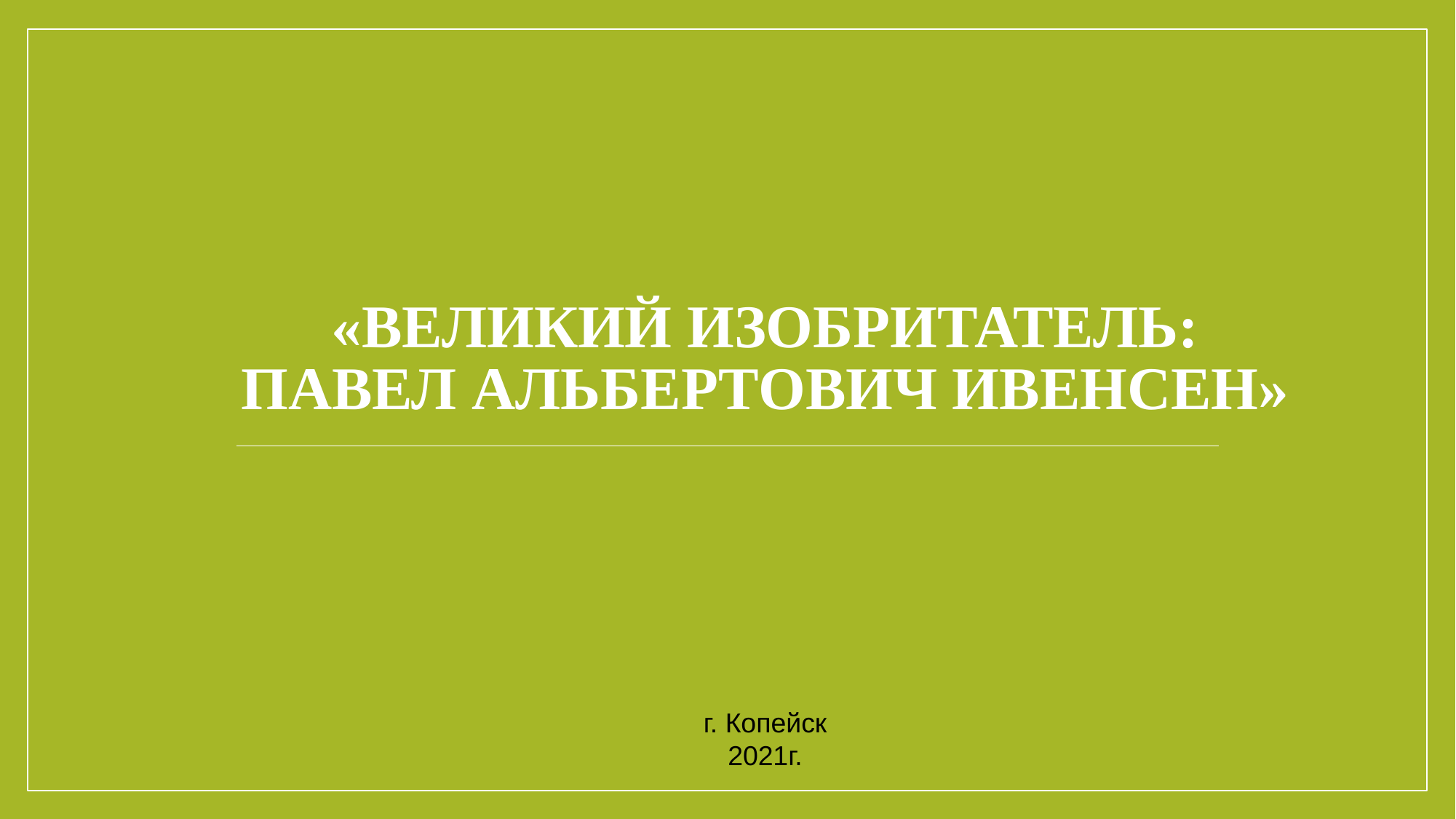

# «ВЕЛИКИЙ ИЗОБРИТАТЕЛЬ: ПАВЕЛ АЛЬБЕРТОВИЧ ИВЕНСЕН»

г. Копейск
2021г.